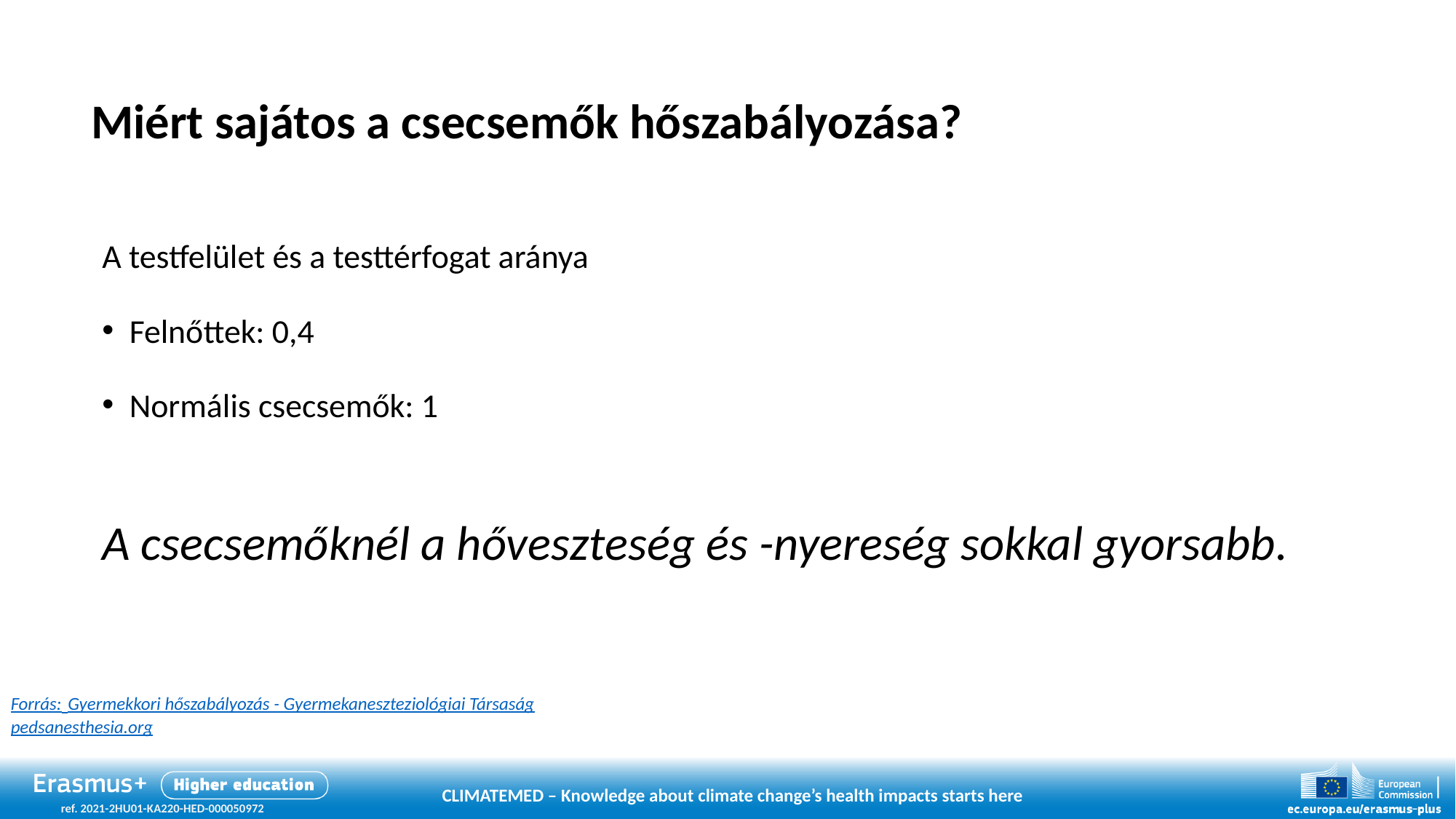

# Miért sajátos a csecsemők hőszabályozása?
A testfelület és a testtérfogat aránya
Felnőttek: 0,4
Normális csecsemők: 1

A csecsemőknél a hőveszteség és -nyereség sokkal gyorsabb.

Forrás: Gyermekkori hőszabályozás - Gyermekaneszteziológiai Társaság
pedsanesthesia.org